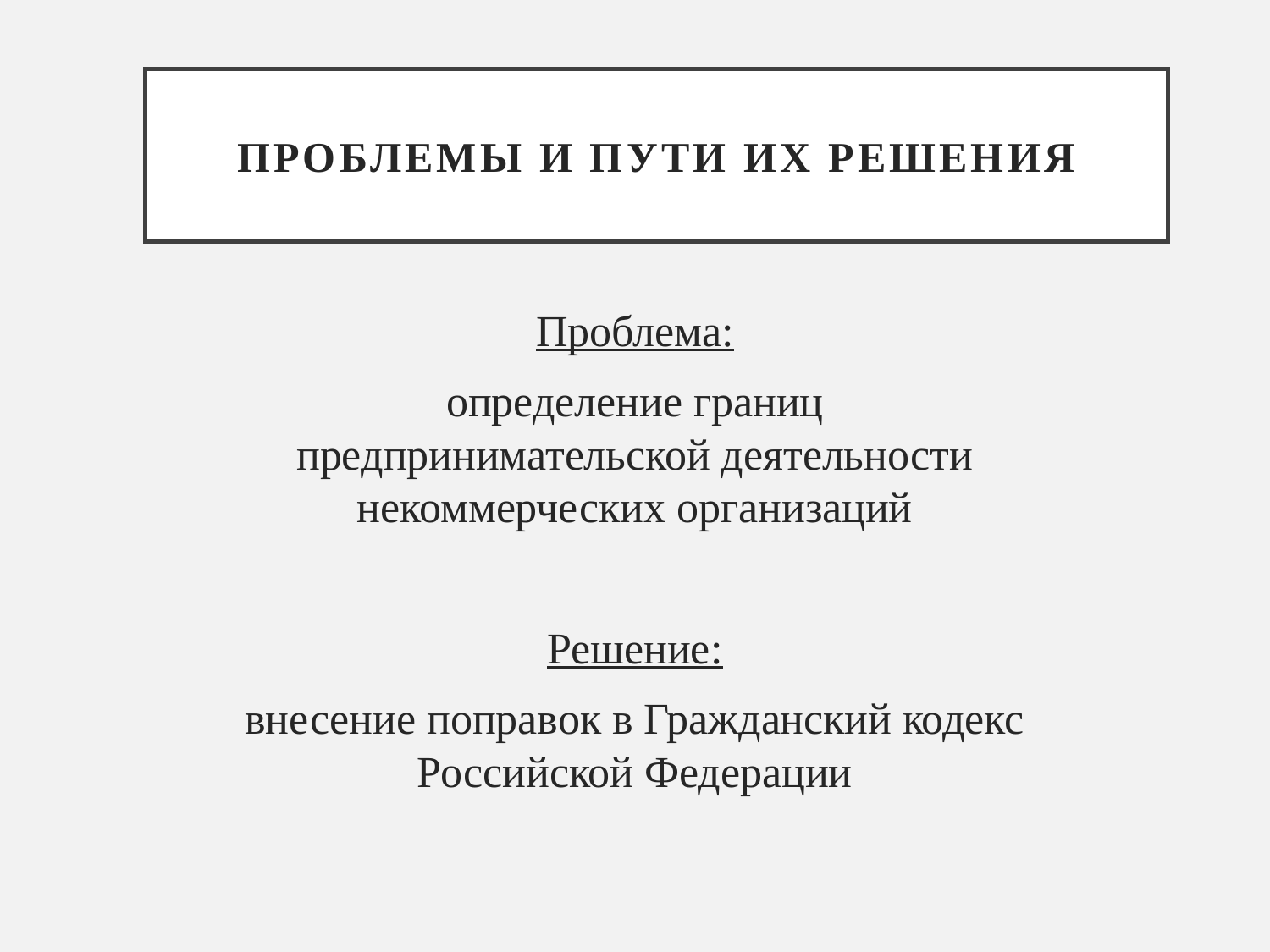

# Проблемы и пути их решения
Проблема:
определение границ предпринимательской деятельности некоммерческих организаций

Решение:
внесение поправок в Гражданский кодекс Российской Федерации